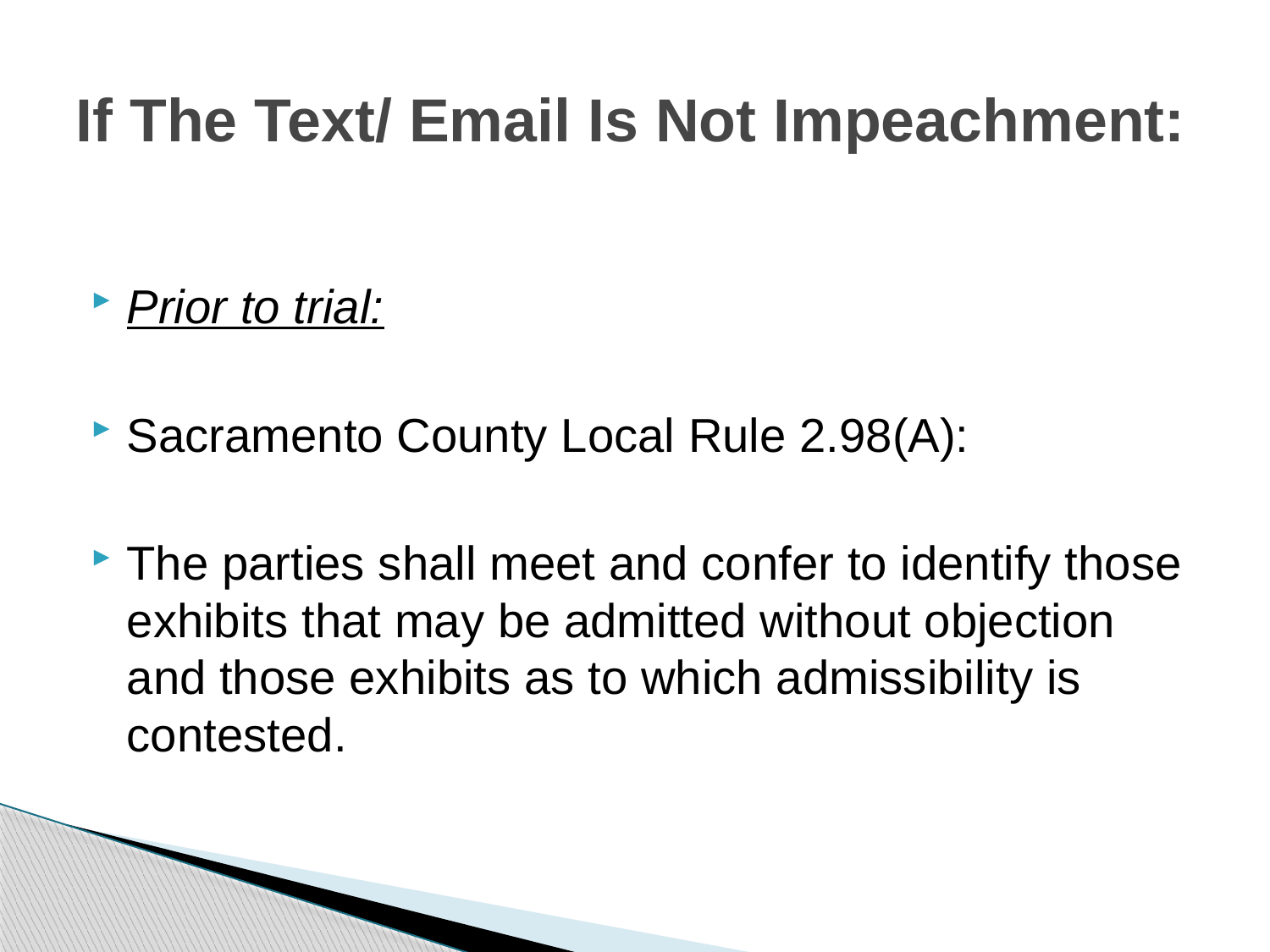

# If The Text/ Email Is Not Impeachment:

Prior to trial:

Sacramento County Local Rule 2.98(A):

The parties shall meet and confer to identify those exhibits that may be admitted without objection and those exhibits as to which admissibility is contested.